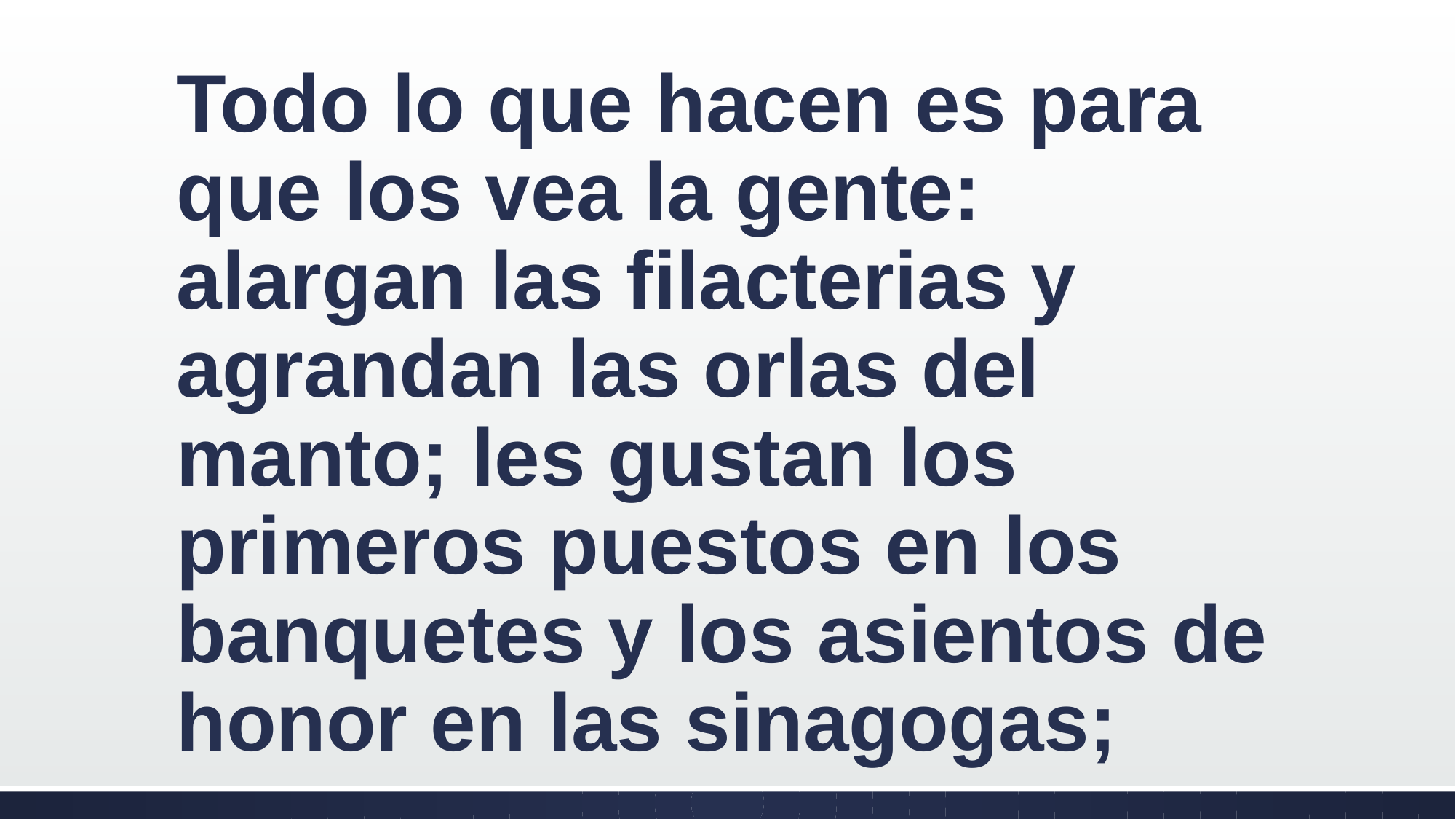

#
Todo lo que hacen es para que los vea la gente: alargan las filacterias y agrandan las orlas del manto; les gustan los primeros puestos en los banquetes y los asientos de honor en las sinagogas;